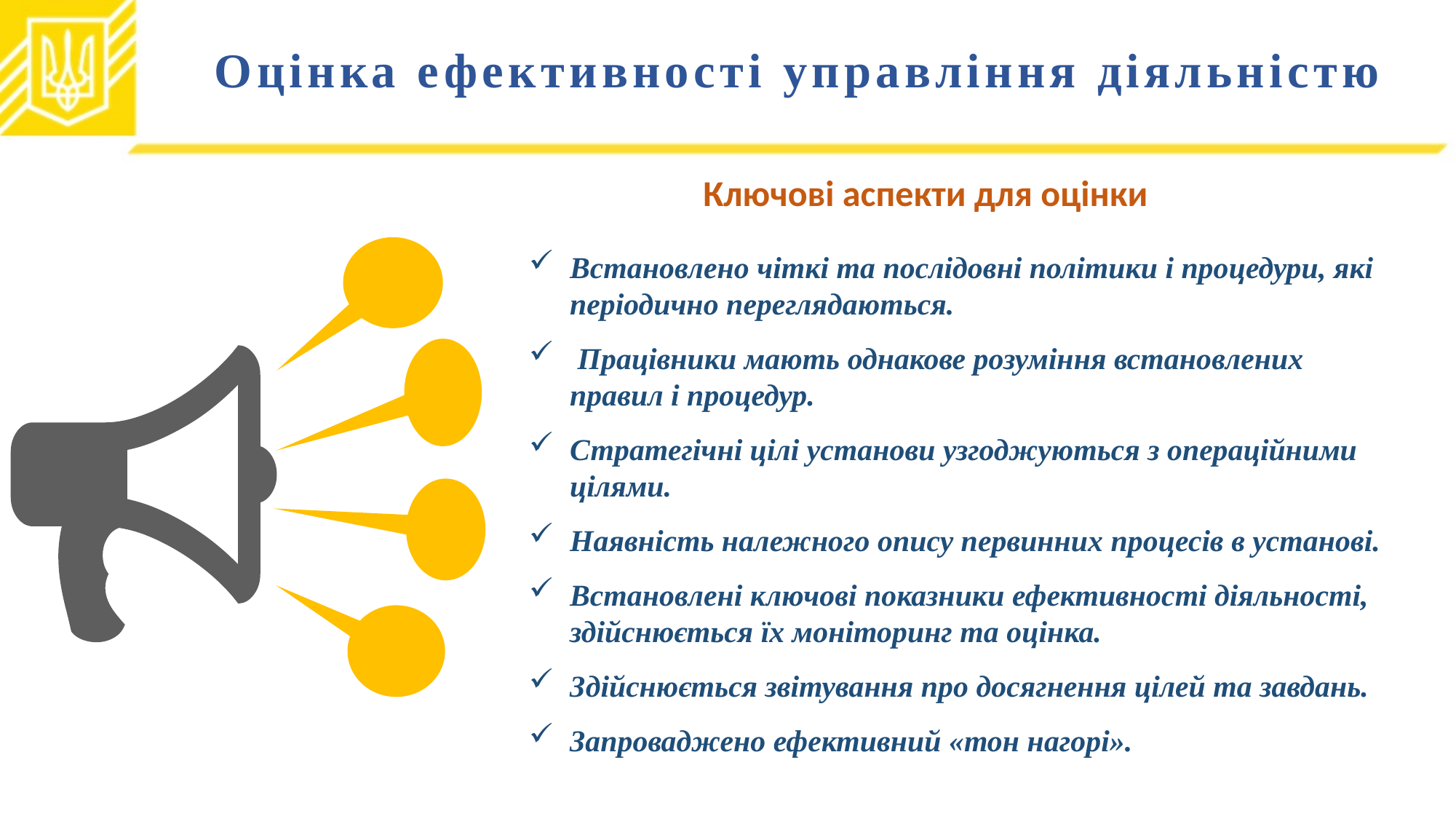

# Оцінка ефективності управління діяльністю
Ключові аспекти для оцінки
Встановлено чіткі та послідовні політики і процедури, які періодично переглядаються.

 Працівники мають однакове розуміння встановлених правил і процедур.

Стратегічні цілі установи узгоджуються з операційними цілями.

Наявність належного опису первинних процесів в установі.

Встановлені ключові показники ефективності діяльності, здійснюється їх моніторинг та оцінка.

Здійснюється звітування про досягнення цілей та завдань.

Запроваджено ефективний «тон нагорі».

© Міністерство фінансів України